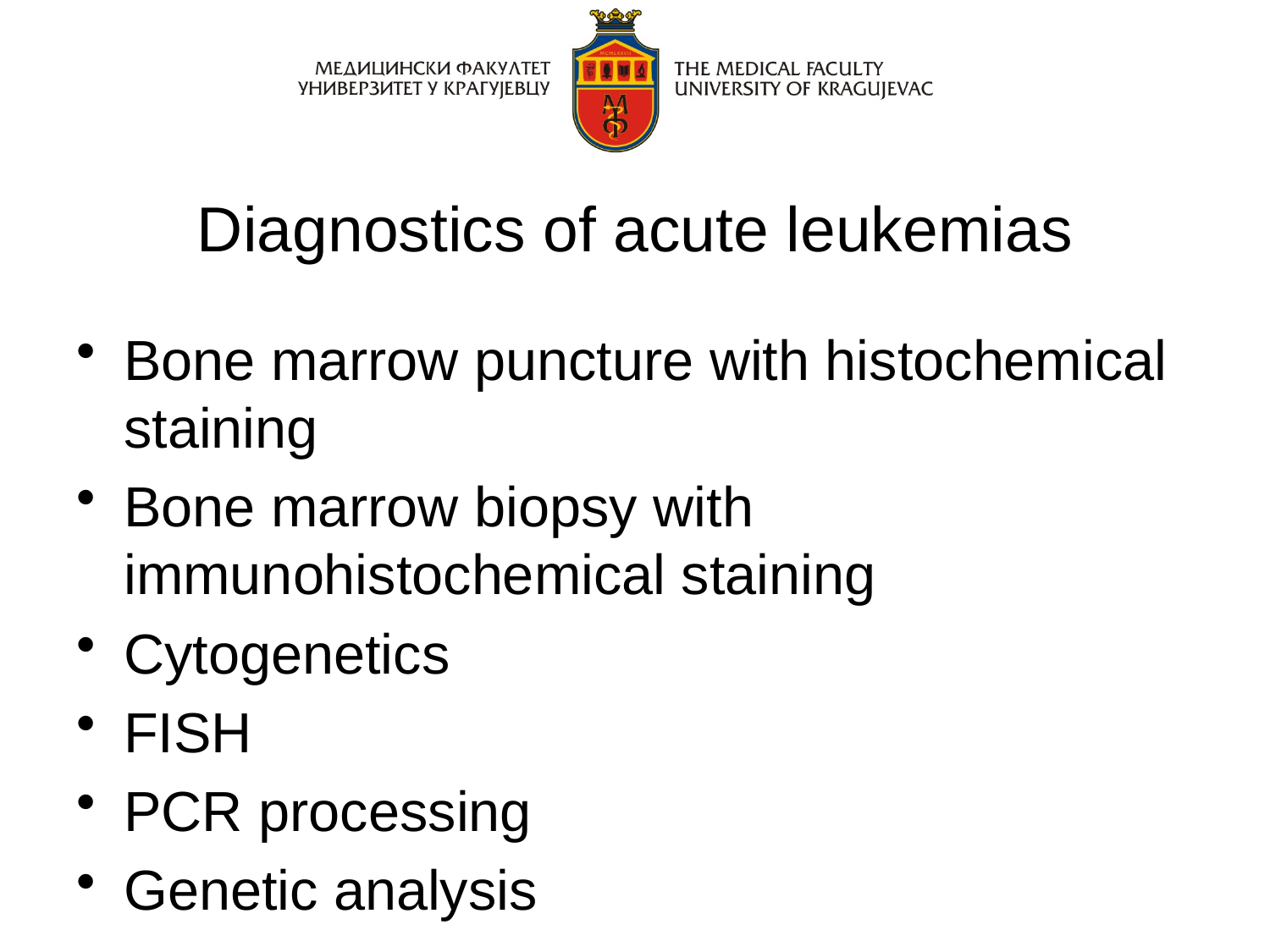

# Diagnostics of acute leukemias
Bone marrow puncture with histochemical staining
Bone marrow biopsy with immunohistochemical staining
Cytogenetics
FISH
PCR processing
Genetic analysis